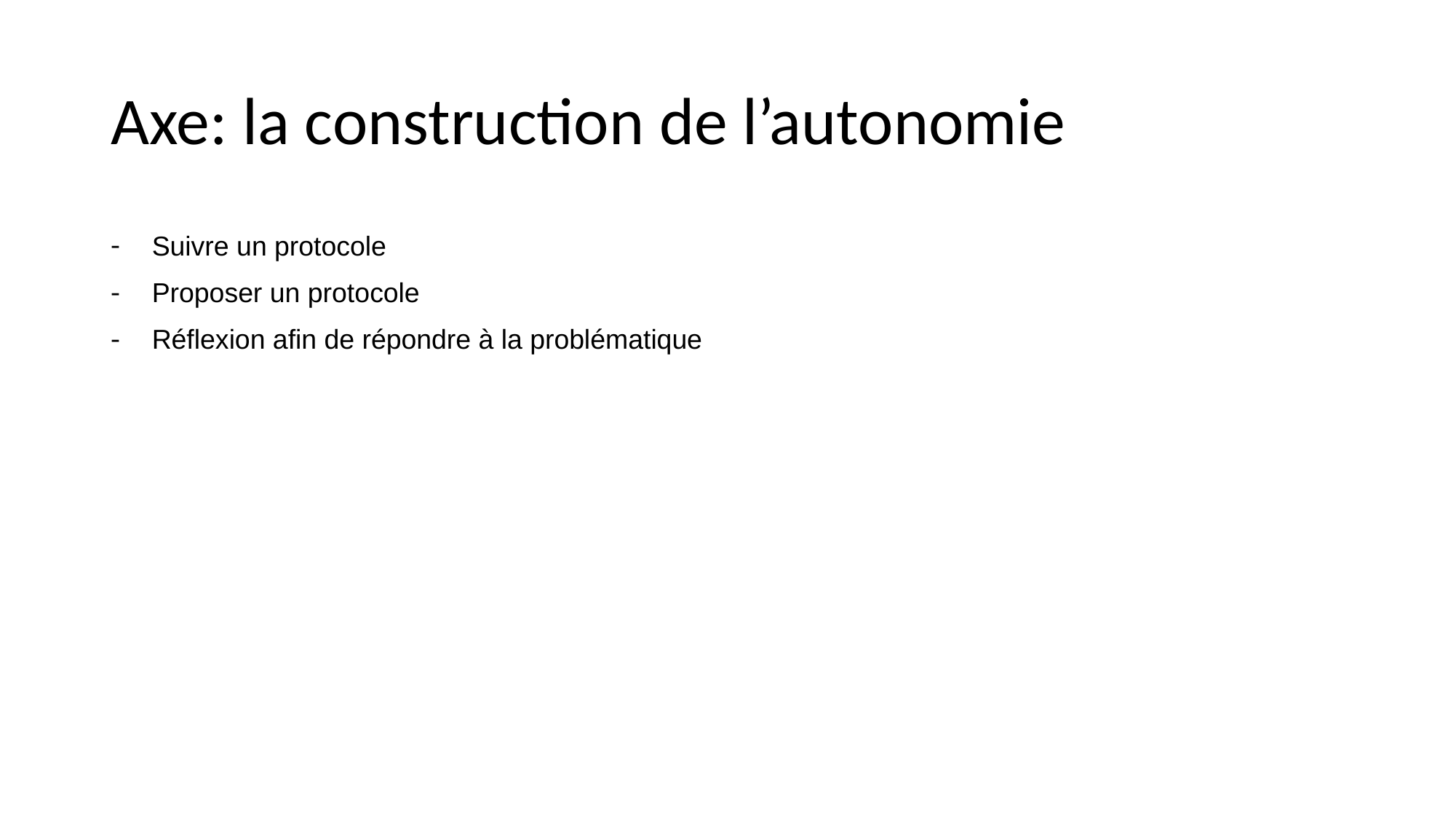

# Axe: la construction de l’autonomie
Suivre un protocole
Proposer un protocole
Réflexion afin de répondre à la problématique